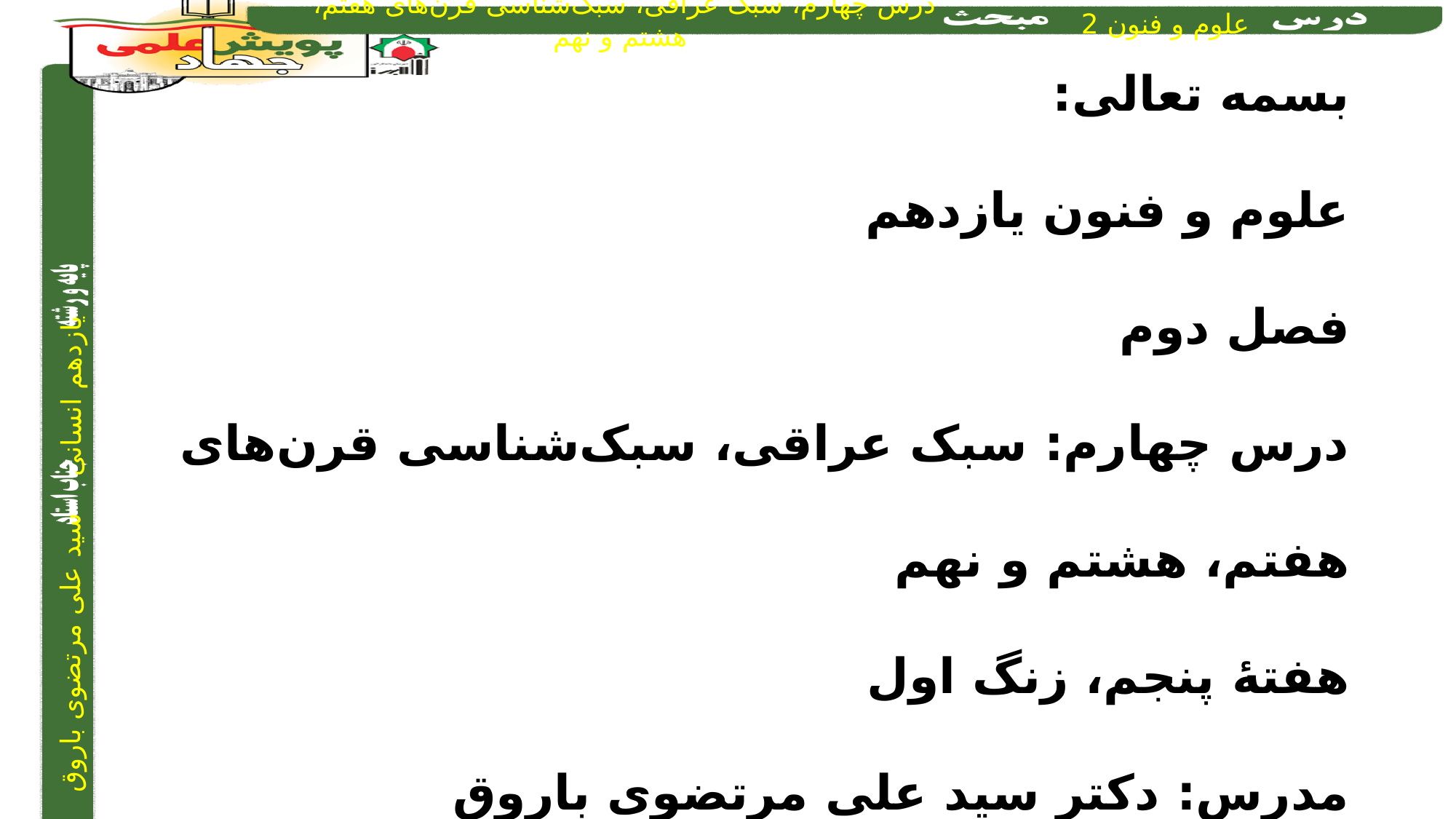

بسمه تعالی:
علوم و فنون یازدهم
فصل دوم
درس چهارم: سبک عراقی، سبک‌شناسی قرن‌های هفتم، هشتم و نهم
هفتۀ پنجم، زنگ اول
مدرس: دکتر سید علی مرتضوی باروق
Adabiat_mortazavi